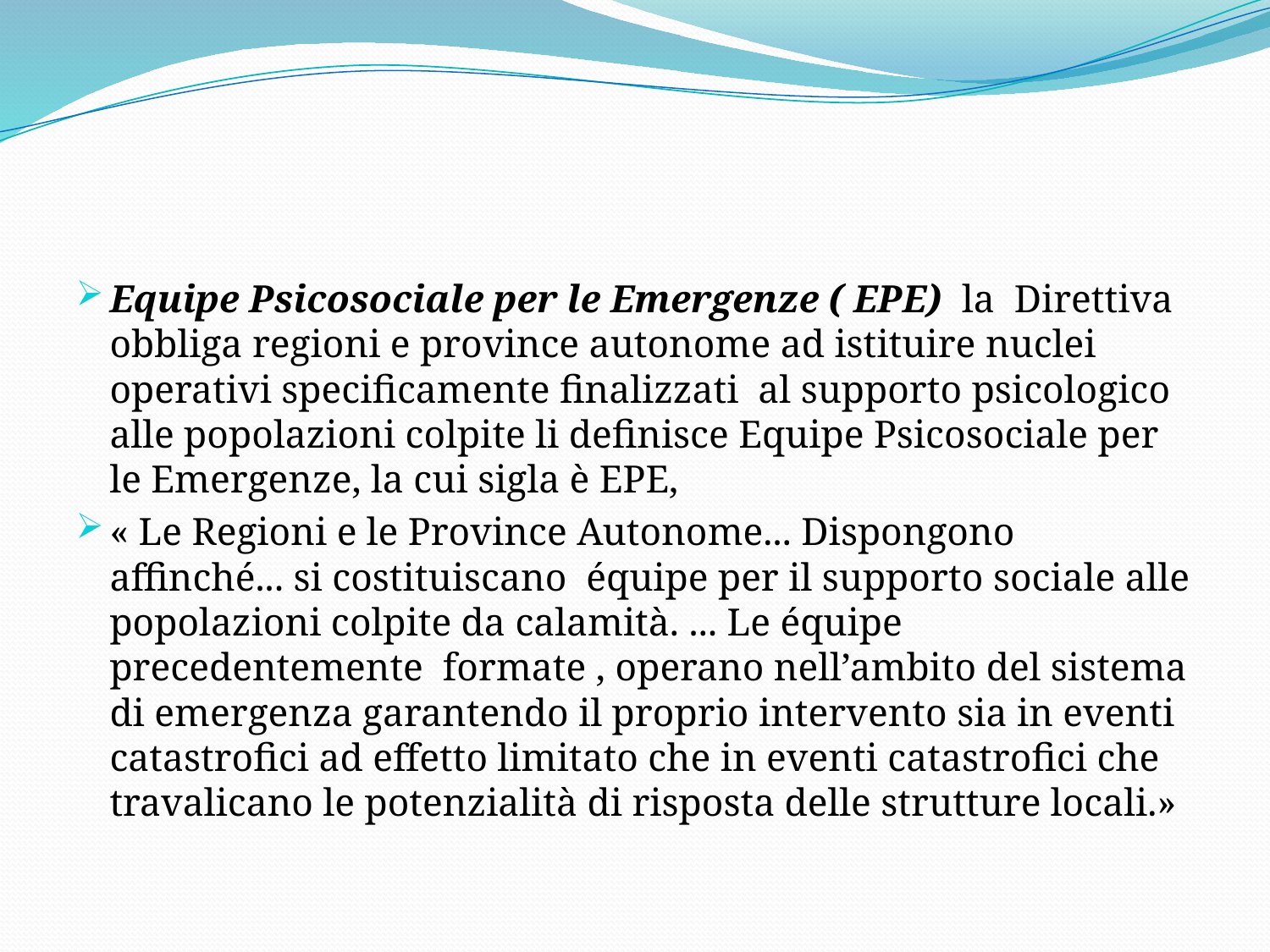

#
Equipe Psicosociale per le Emergenze ( EPE)  la  Direttiva obbliga regioni e province autonome ad istituire nuclei operativi specificamente finalizzati  al supporto psicologico alle popolazioni colpite li definisce Equipe Psicosociale per le Emergenze, la cui sigla è EPE,
« Le Regioni e le Province Autonome... Dispongono affinché... si costituiscano  équipe per il supporto sociale alle popolazioni colpite da calamità. ... Le équipe precedentemente  formate , operano nell’ambito del sistema di emergenza garantendo il proprio intervento sia in eventi catastrofici ad effetto limitato che in eventi catastrofici che travalicano le potenzialità di risposta delle strutture locali.»